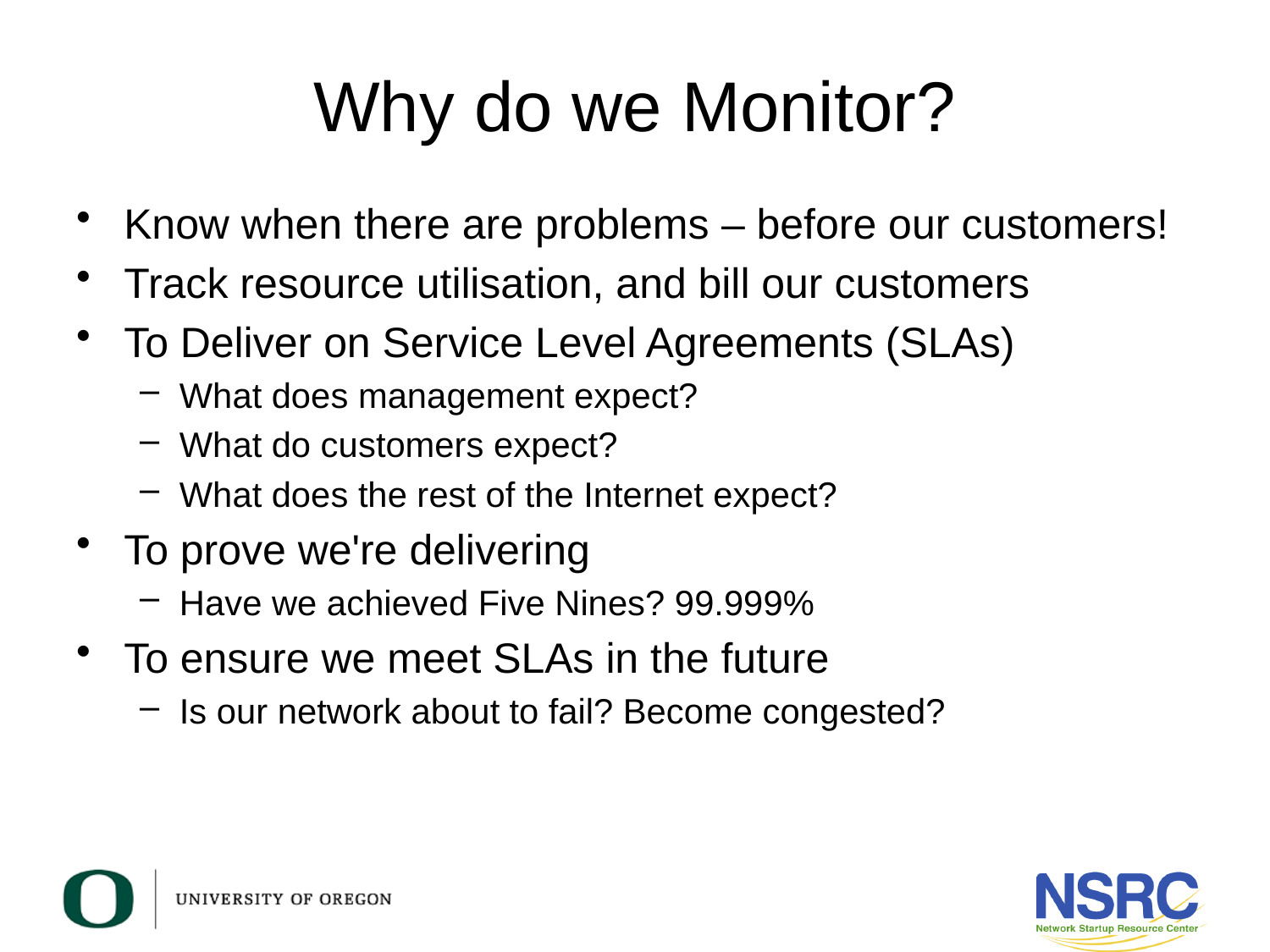

# Why do we Monitor?
Know when there are problems – before our customers!
Track resource utilisation, and bill our customers
To Deliver on Service Level Agreements (SLAs)
What does management expect?
What do customers expect?
What does the rest of the Internet expect?
To prove we're delivering
Have we achieved Five Nines? 99.999%
To ensure we meet SLAs in the future
Is our network about to fail? Become congested?